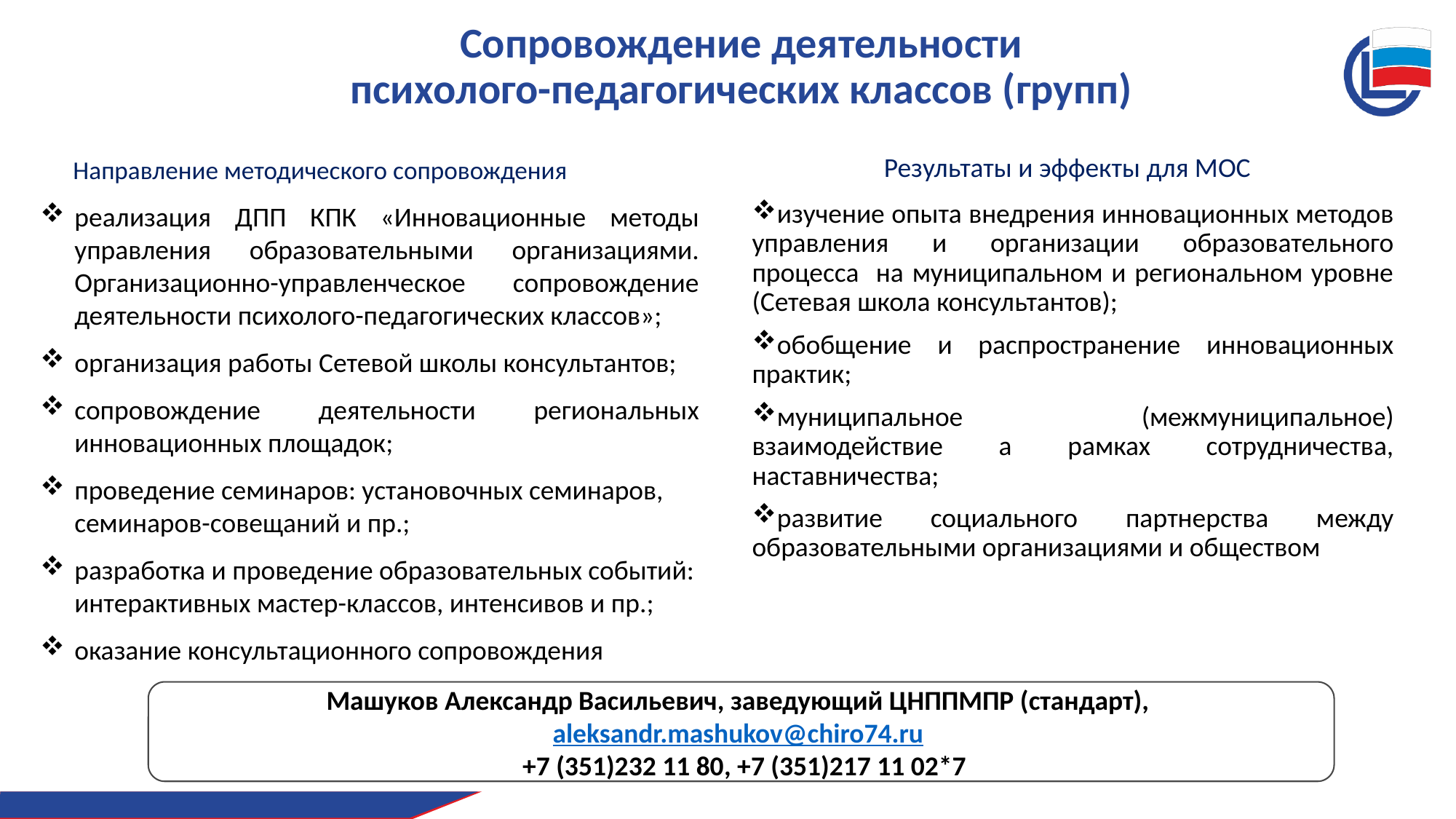

Сопровождение деятельности
психолого-педагогических классов (групп)
Результаты и эффекты для МОС
Направление методического сопровождения
реализация ДПП КПК «Инновационные методы управления образовательными организациями. Организационно-управленческое сопровождение деятельности психолого-педагогических классов»;

организация работы Сетевой школы консультантов;

сопровождение деятельности региональных инновационных площадок;

проведение семинаров: установочных семинаров, семинаров-совещаний и пр.;

разработка и проведение образовательных событий: интерактивных мастер-классов, интенсивов и пр.;

оказание консультационного сопровождения
изучение опыта внедрения инновационных методов управления и организации образовательного процесса  на муниципальном и региональном уровне (Сетевая школа консультантов);

обобщение и распространение инновационных практик;

муниципальное (межмуниципальное) взаимодействие а рамках сотрудничества, наставничества;

развитие социального партнерства между образовательными организациями и обществом

Машуков Александр Васильевич, заведующий ЦНППМПР (стандарт), aleksandr.mashukov@chiro74.ru
 +7 (351)232 11 80, +7 (351)217 11 02*7